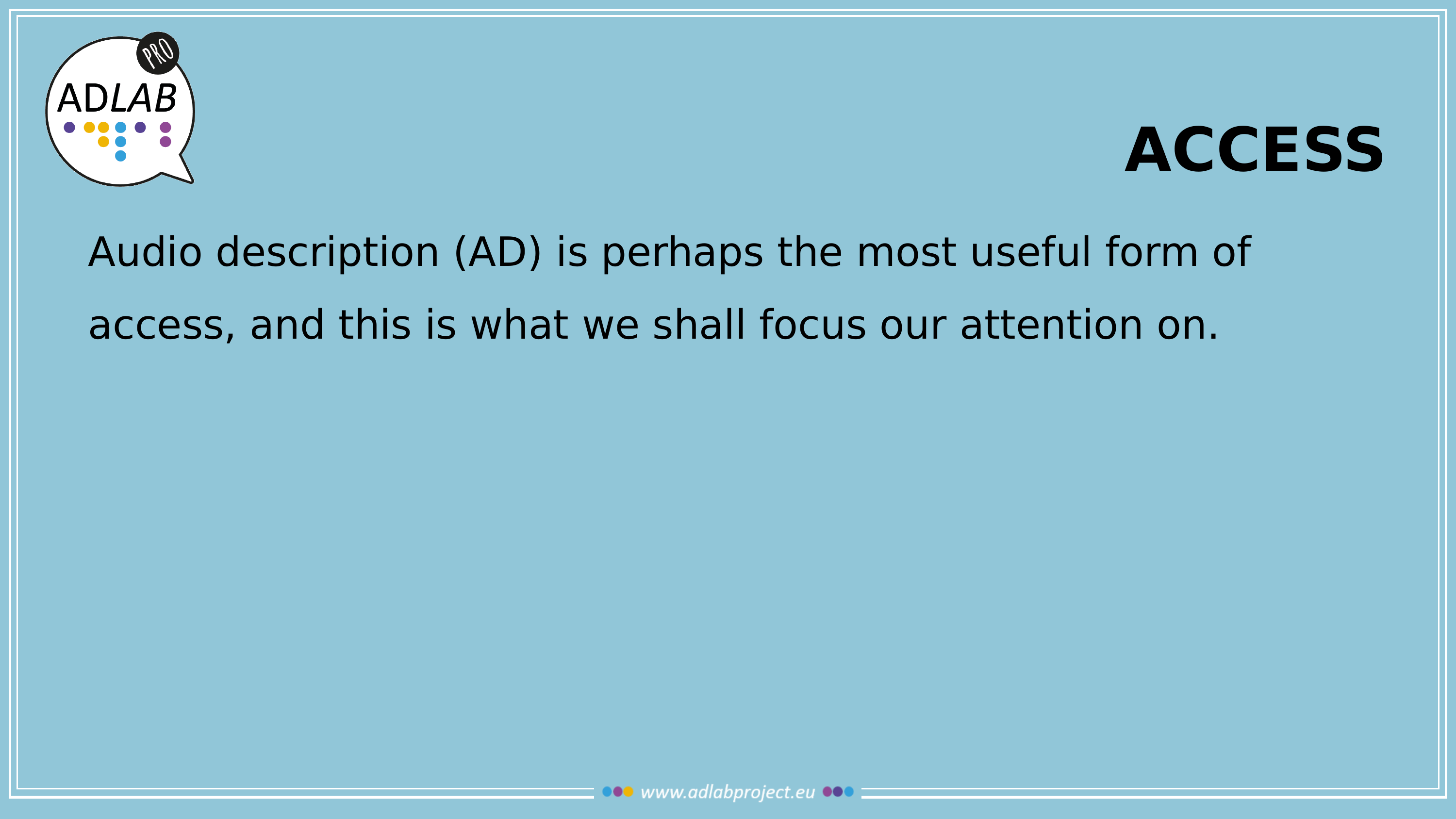

# access
Audio description (AD) is perhaps the most useful form of access, and this is what we shall focus our attention on.